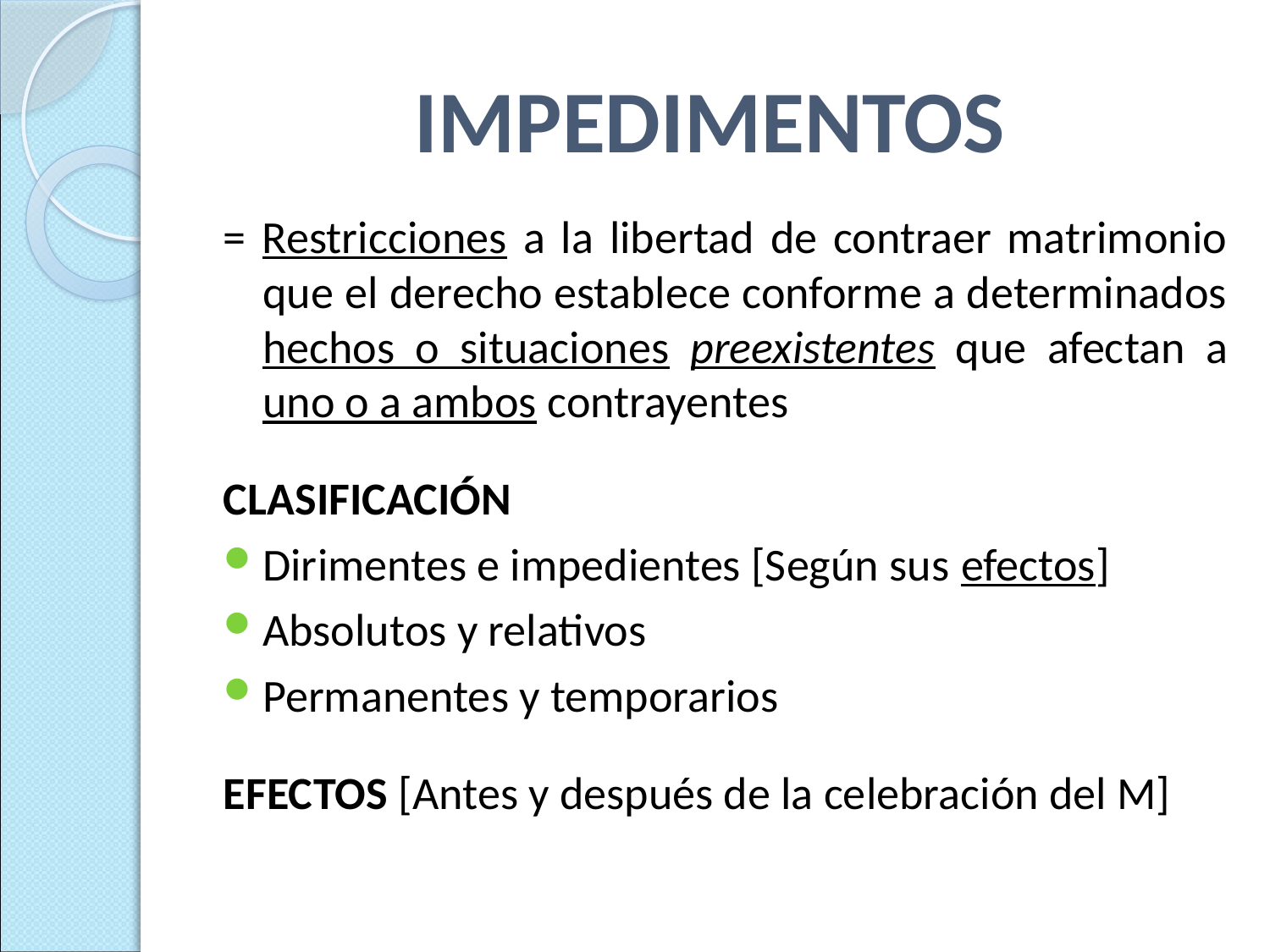

# IMPEDIMENTOS
= Restricciones a la libertad de contraer matrimonio que el derecho establece conforme a determinados hechos o situaciones preexistentes que afectan a uno o a ambos contrayentes

CLASIFICACIÓN
Dirimentes e impedientes [Según sus efectos]
Absolutos y relativos
Permanentes y temporarios

EFECTOS [Antes y después de la celebración del M]